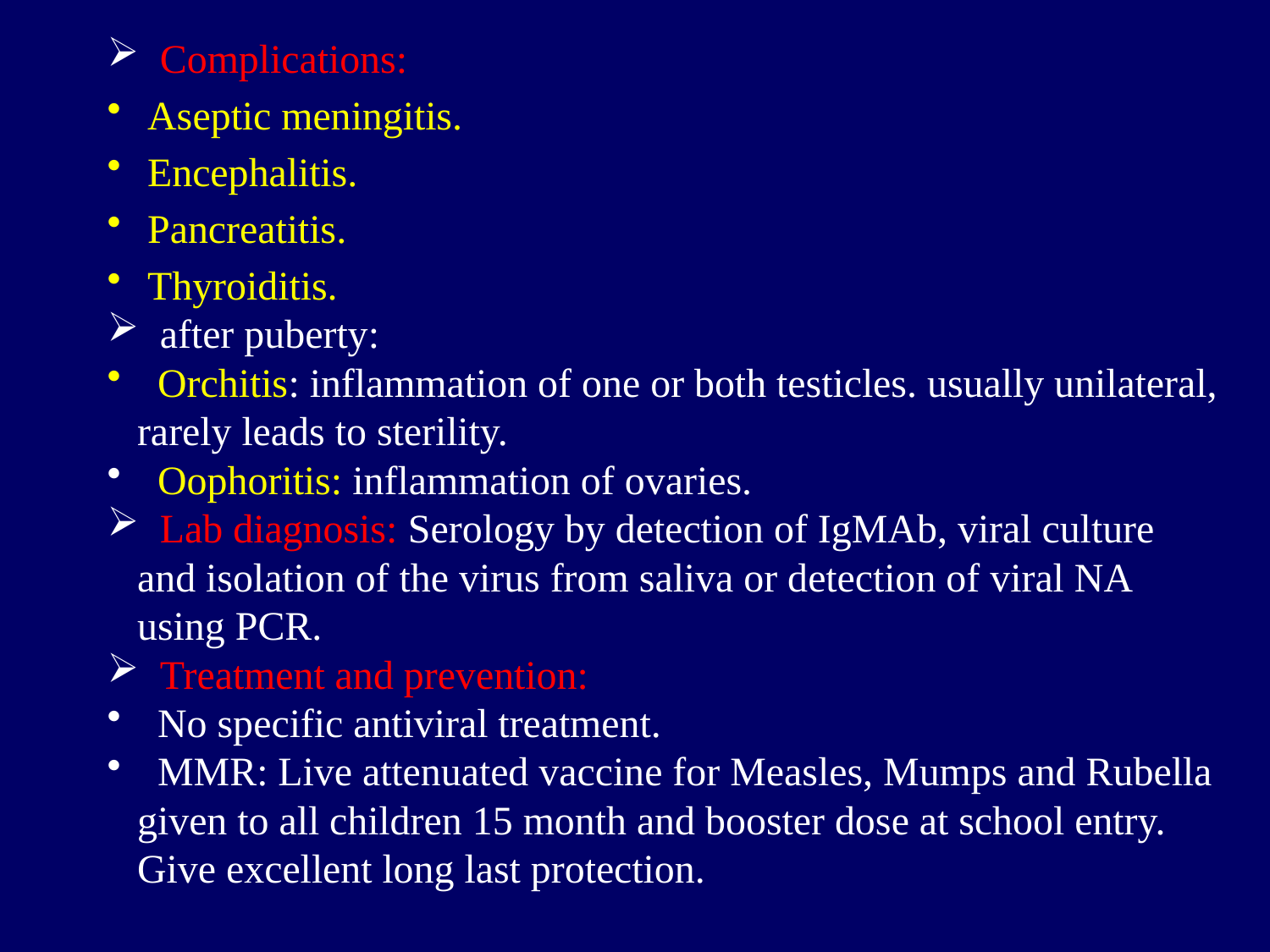

Complications:
 Aseptic meningitis.
 Encephalitis.
 Pancreatitis.
 Thyroiditis.
  after puberty:
  Orchitis: inflammation of one or both testicles. usually unilateral, rarely leads to sterility.
  Oophoritis: inflammation of ovaries.
  Lab diagnosis: Serology by detection of IgMAb, viral culture and isolation of the virus from saliva or detection of viral NA using PCR.
  Treatment and prevention:
  No specific antiviral treatment.
  MMR: Live attenuated vaccine for Measles, Mumps and Rubella given to all children 15 month and booster dose at school entry.  Give excellent long last protection.